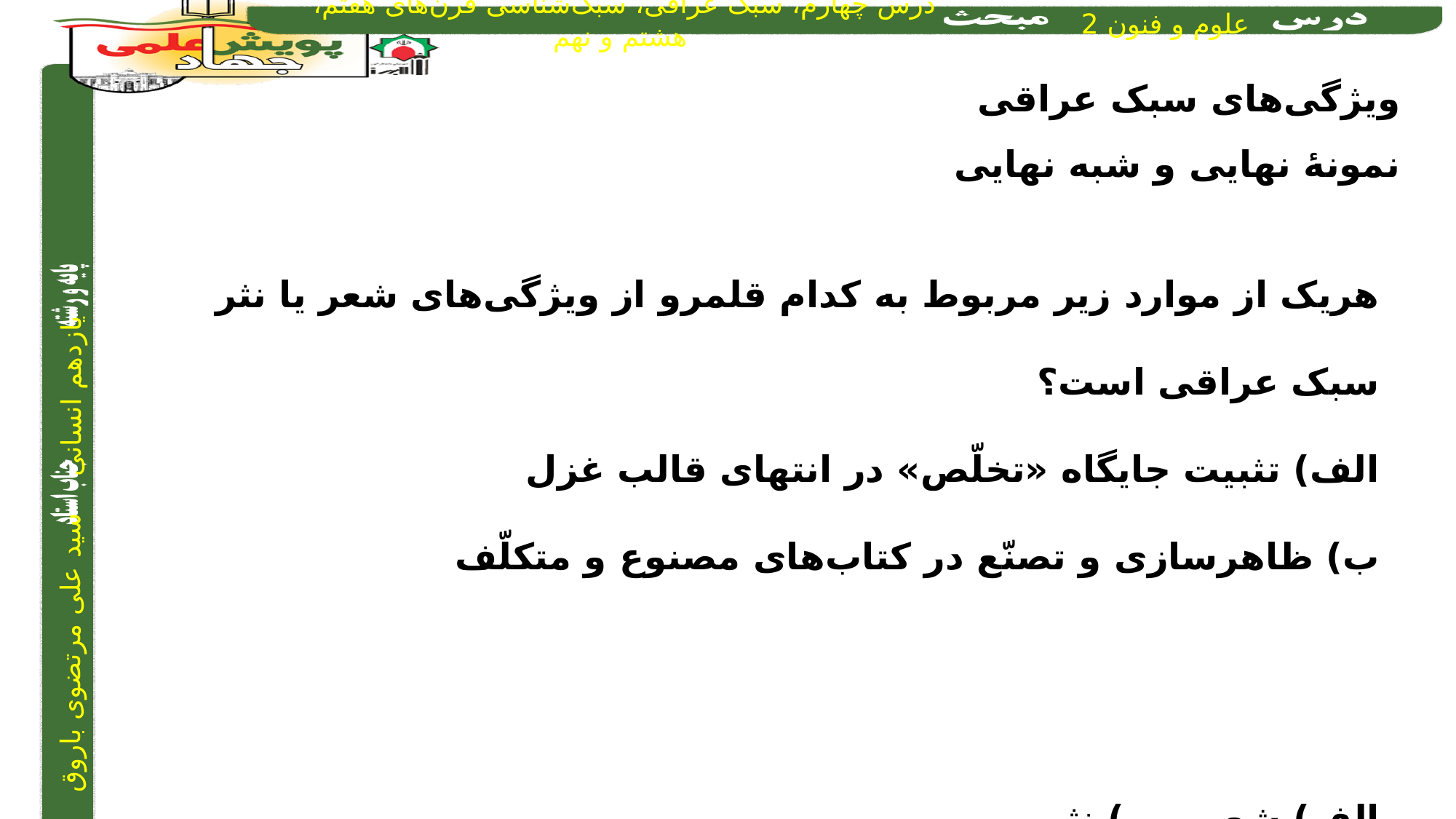

ویژگی‌های سبک عراقی
نمونۀ نهایی و شبه نهایی
هريک از موارد زير مربوط به کدام قلمرو از ويژگی‌های شعر يا نثر سبک عراقی است؟
الف) تثبیت جايگاه «تخلّص» در انتهای قالب غزل
ب) ظاهرسازی و تصنّع در کتاب‌های مصنوع و متکلّف

الف) شعر		ب) نثر